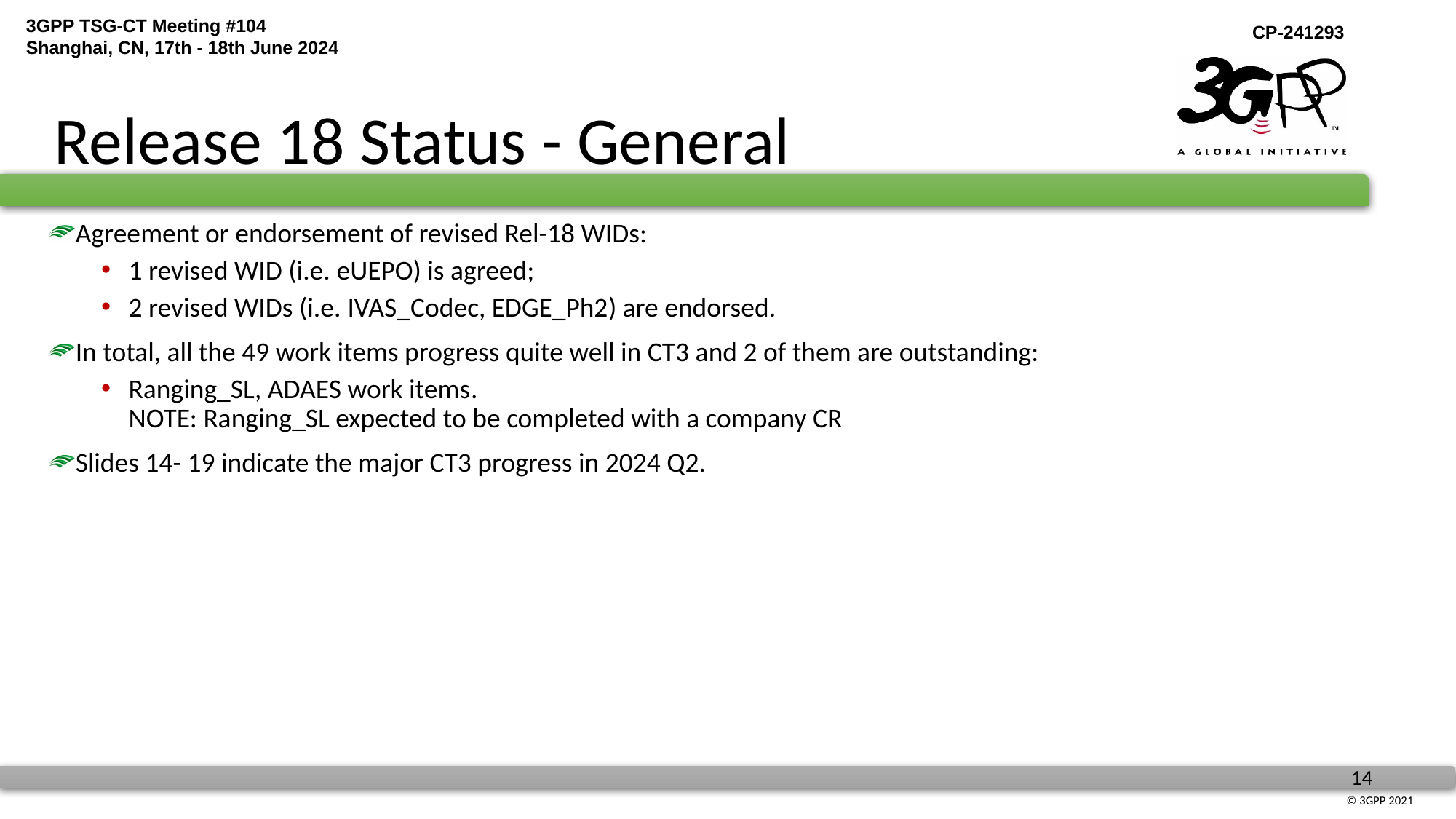

# Release 18 Status - General
Agreement or endorsement of revised Rel-18 WIDs:
1 revised WID (i.e. eUEPO) is agreed;
2 revised WIDs (i.e. IVAS_Codec, EDGE_Ph2) are endorsed.
In total, all the 49 work items progress quite well in CT3 and 2 of them are outstanding:
Ranging_SL, ADAES work items.
NOTE: Ranging_SL expected to be completed with a company CR
Slides 14- 19 indicate the major CT3 progress in 2024 Q2.